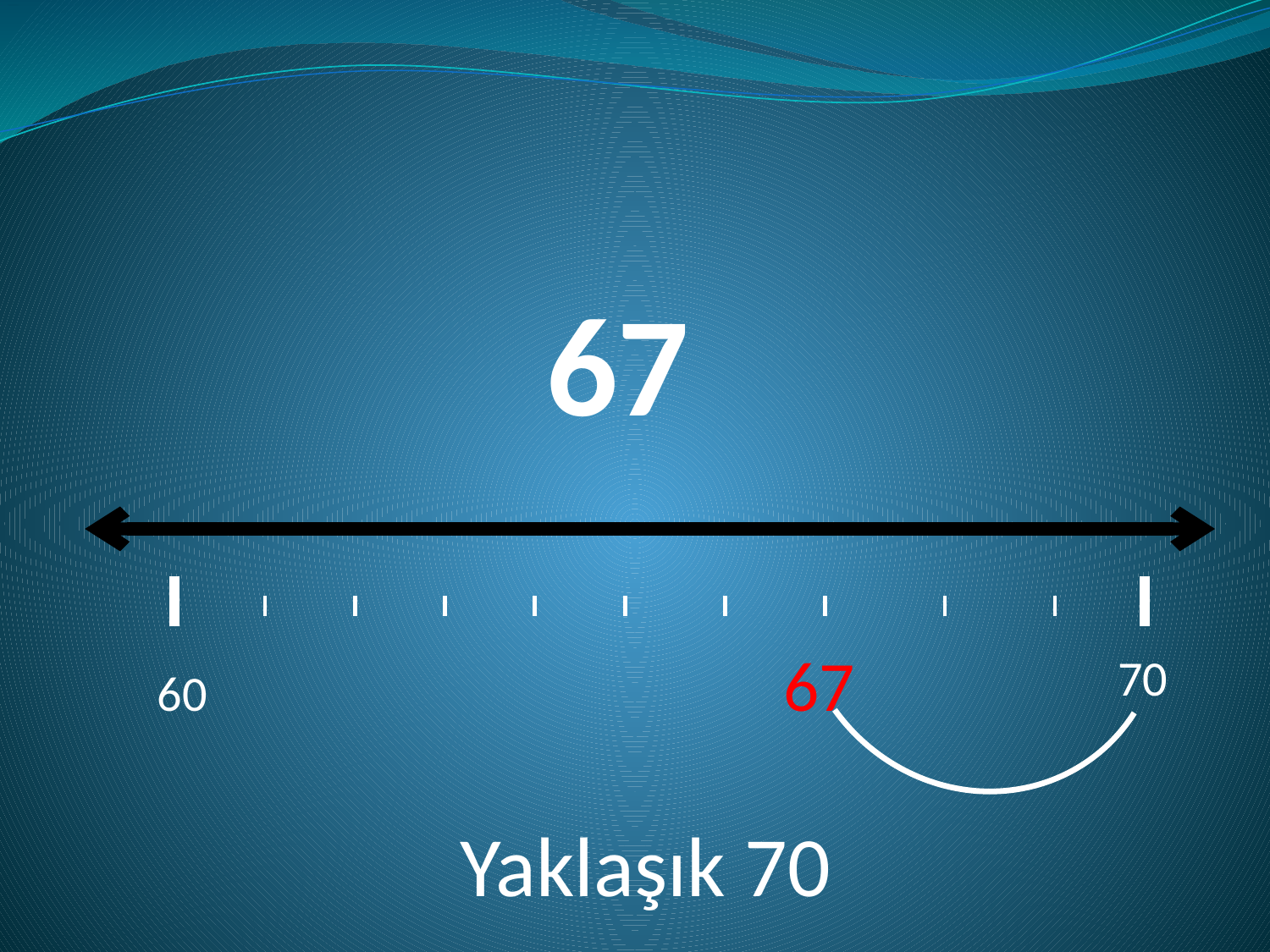

# 67

 67
70
60
Yaklaşık 70